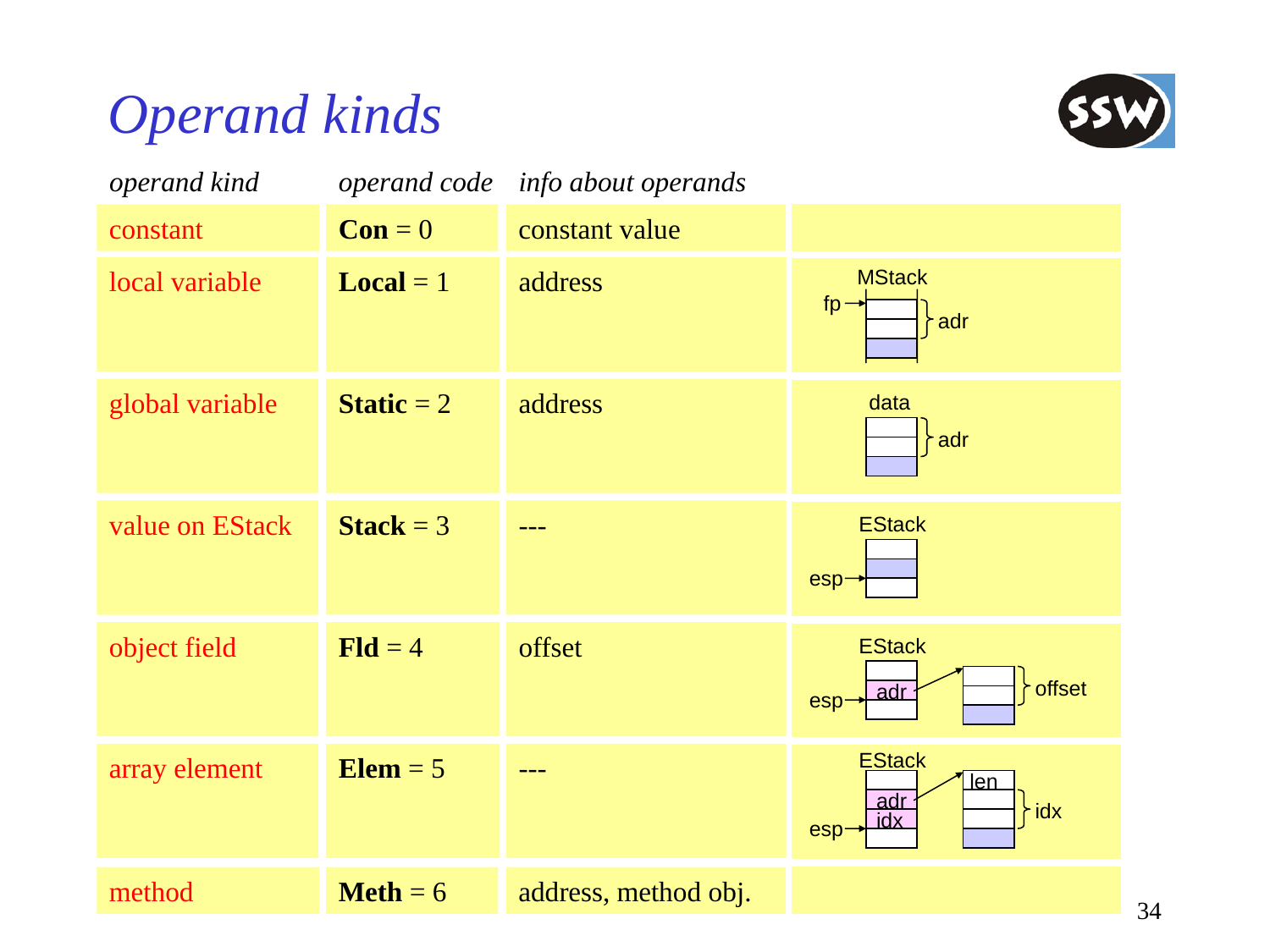

# Operand kinds
operand kind
operand code
info about operands
constant
Con = 0
constant value

local variable

Local = 1

address

MStack

fp

adr

global variable

Static = 2

address

data

adr

value on EStack

Stack = 3

---

EStack

esp

object field

Fld = 4

offset

EStack

offset
adr

esp

array element

Elem = 5

---

EStack
len

adr

idx
idx

esp

method
Meth = 6
address, method obj.

34